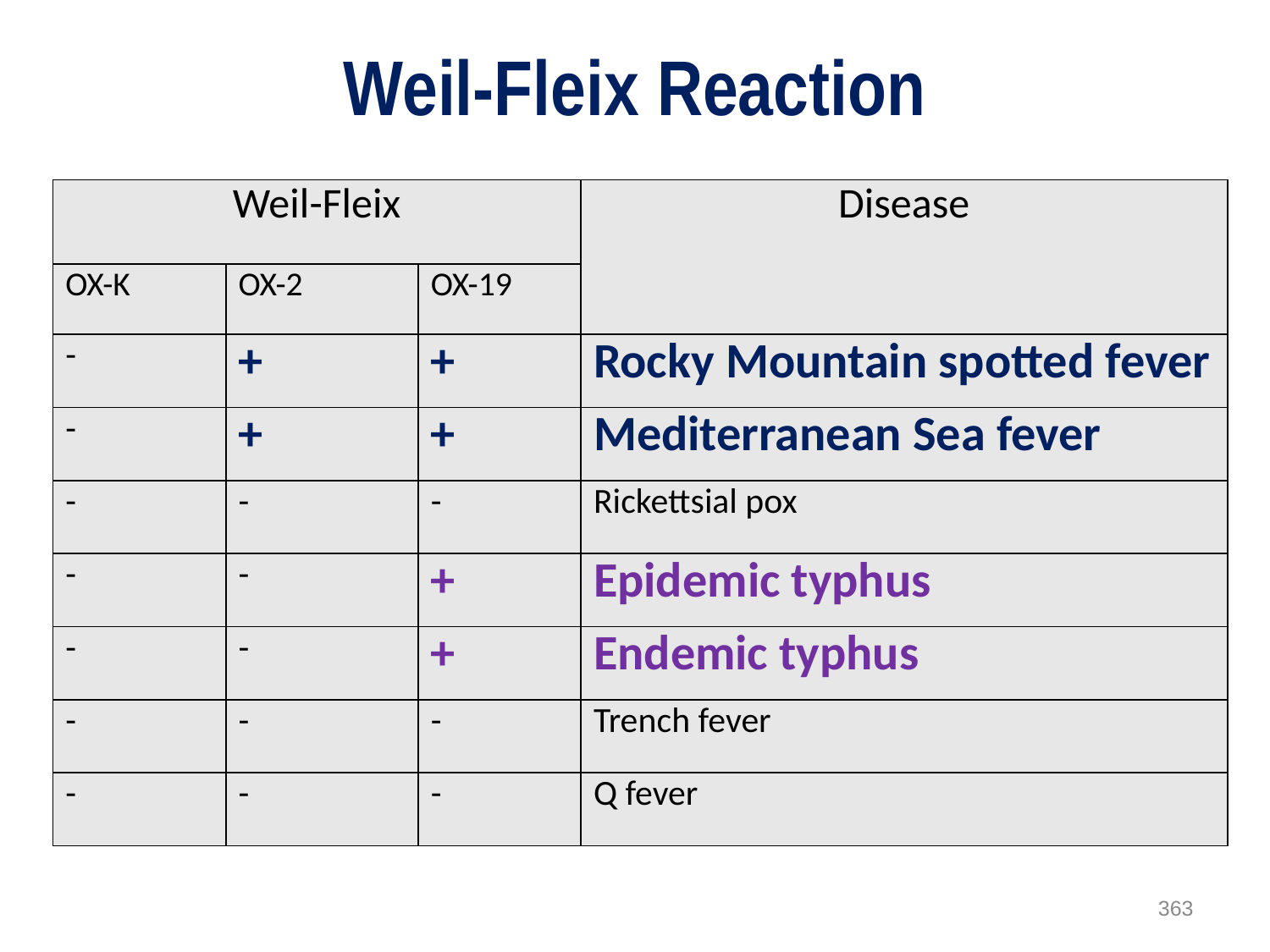

# Weil-Fleix Reaction
| Weil-Fleix |  |  | Disease |
| --- | --- | --- | --- |
| OX-K | OX-2 | OX-19 |  |
| - | + | + | Rocky Mountain spotted fever |
| - | + | + | Mediterranean Sea fever |
| - | - | - | Rickettsial pox |
| - | - | + | Epidemic typhus |
| - | - | + | Endemic typhus |
| - | - | - | Trench fever |
| - | - | - | Q fever |

363